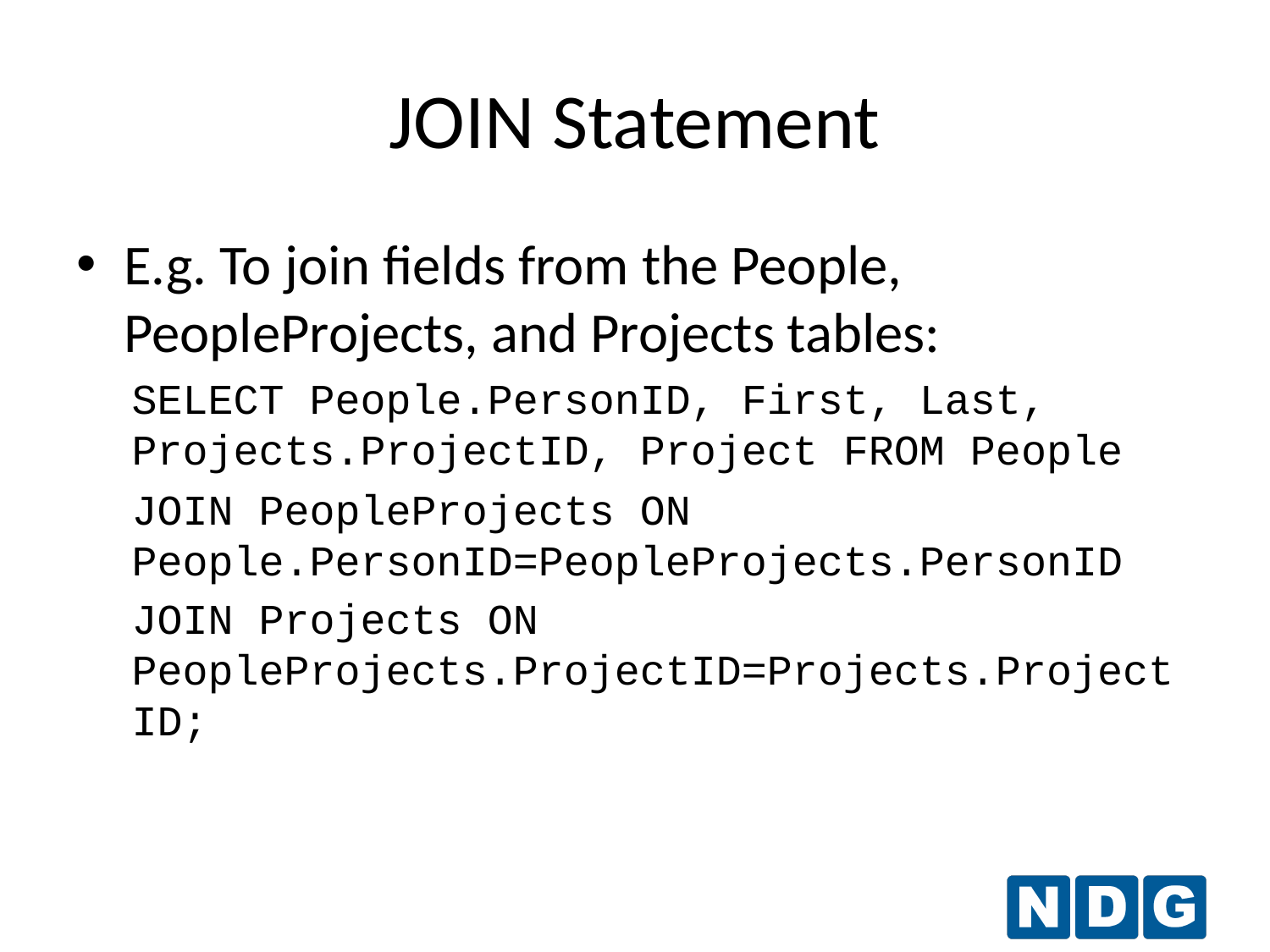

JOIN Statement
E.g. To join fields from the People, PeopleProjects, and Projects tables:
SELECT People.PersonID, First, Last, Projects.ProjectID, Project FROM People
JOIN PeopleProjects ON People.PersonID=PeopleProjects.PersonID
JOIN Projects ON PeopleProjects.ProjectID=Projects.ProjectID;